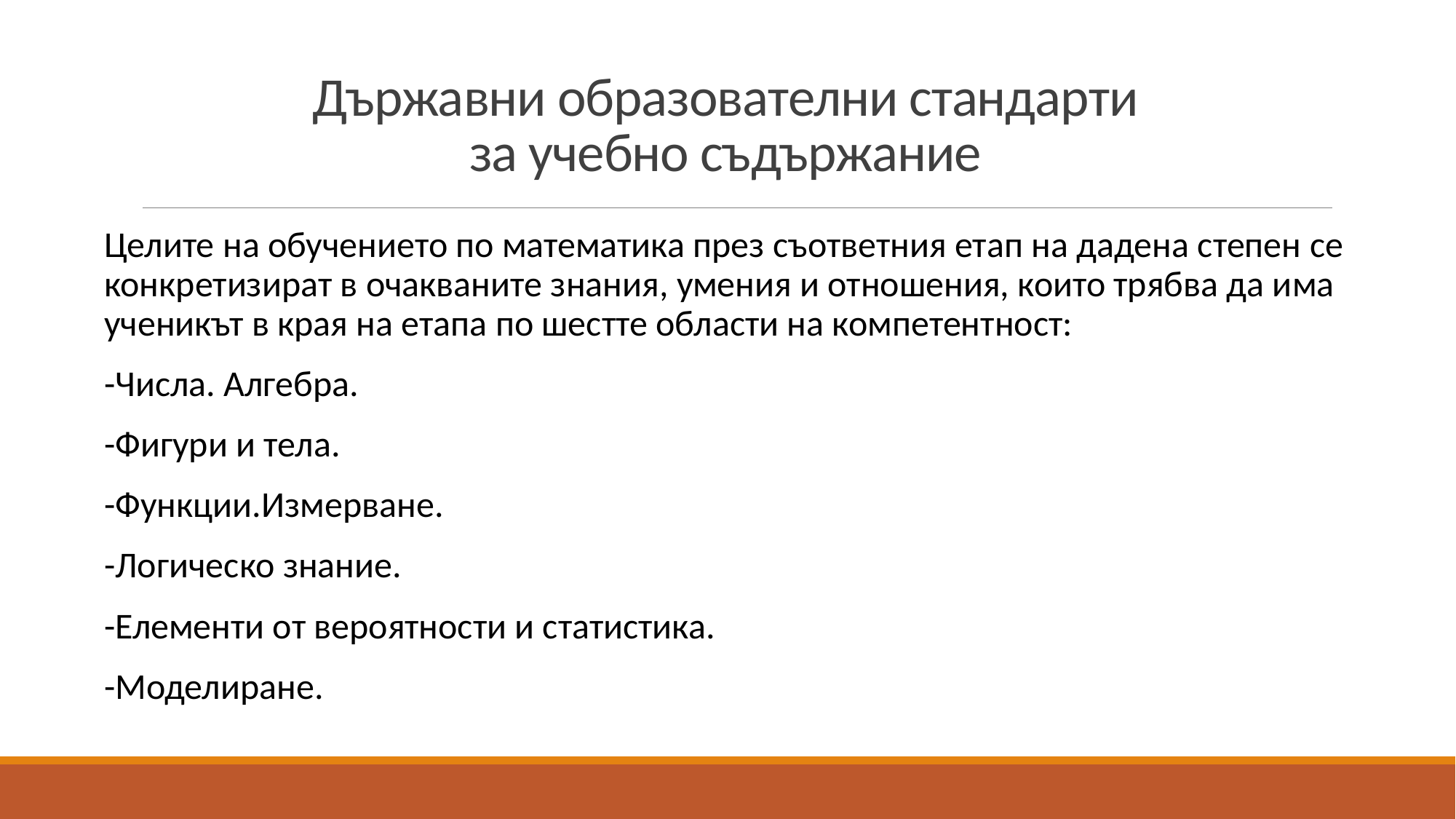

# Държавни образователни стандарти за учебно съдържание
Целите на обучението по математика през съответния етап на дадена степен се конкретизират в очакваните знания, умения и отношения, които трябва да има ученикът в края на етапа по шестте области на компетентност:
-Числа. Алгебра.
-Фигури и тела.
-Функции.Измерване.
-Логическо знание.
-Елементи от вероятности и статистика.
-Моделиране.